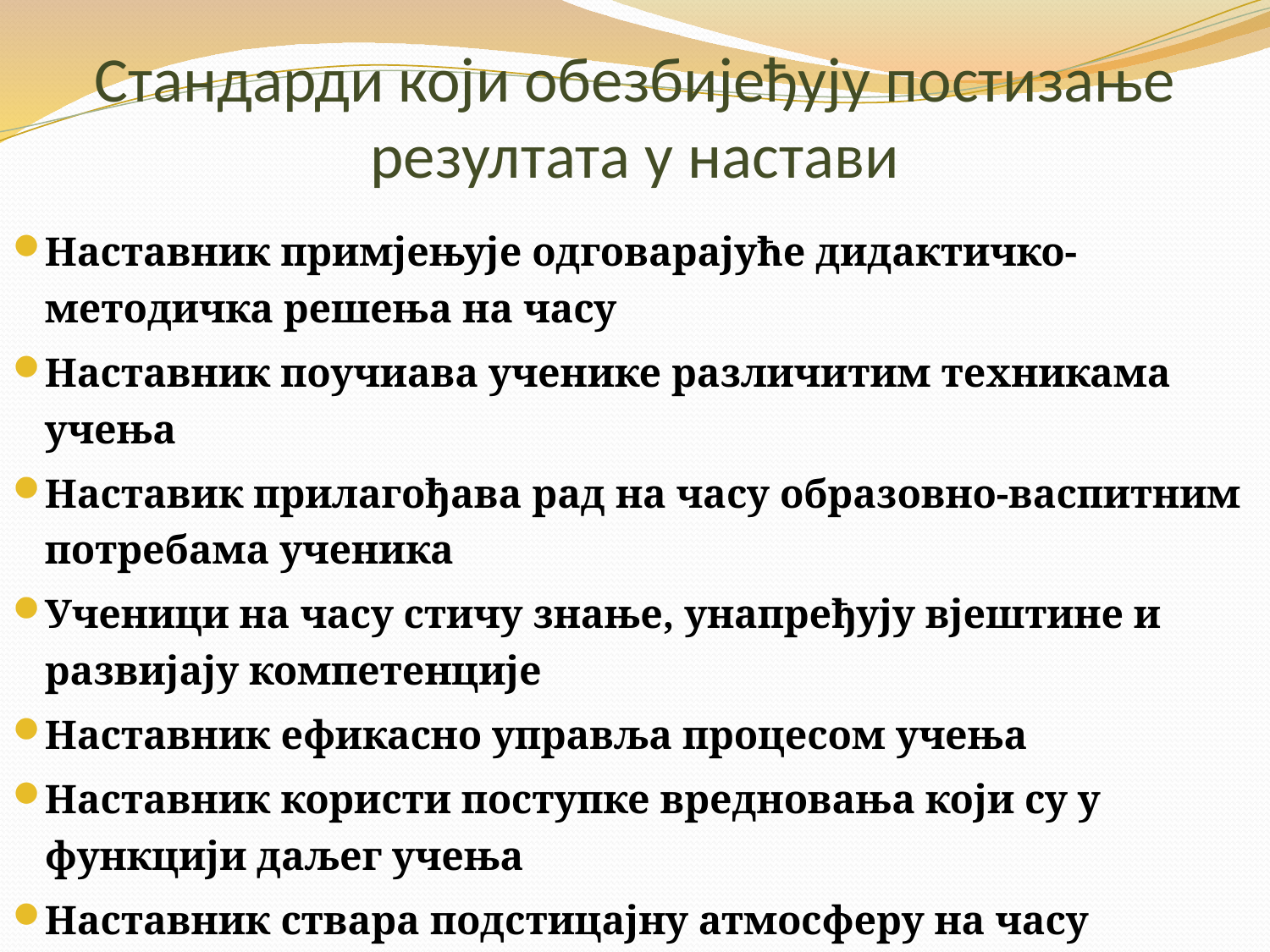

# Стандарди који обезбијеђују постизање резултата у настави
Наставник примјењује одговарајуће дидактичко-методичка решења на часу
Наставник поучиава ученике различитим техникама учења
Наставик прилагођава рад на часу образовно-васпитним потребама ученика
Ученици на часу стичу знање, унапређују вјештине и развијају компетенције
Наставник ефикасно управља процесом учења
Наставник користи поступке вредновања који су у функцији даљег учења
Наставник ствара подстицајну атмосферу на часу